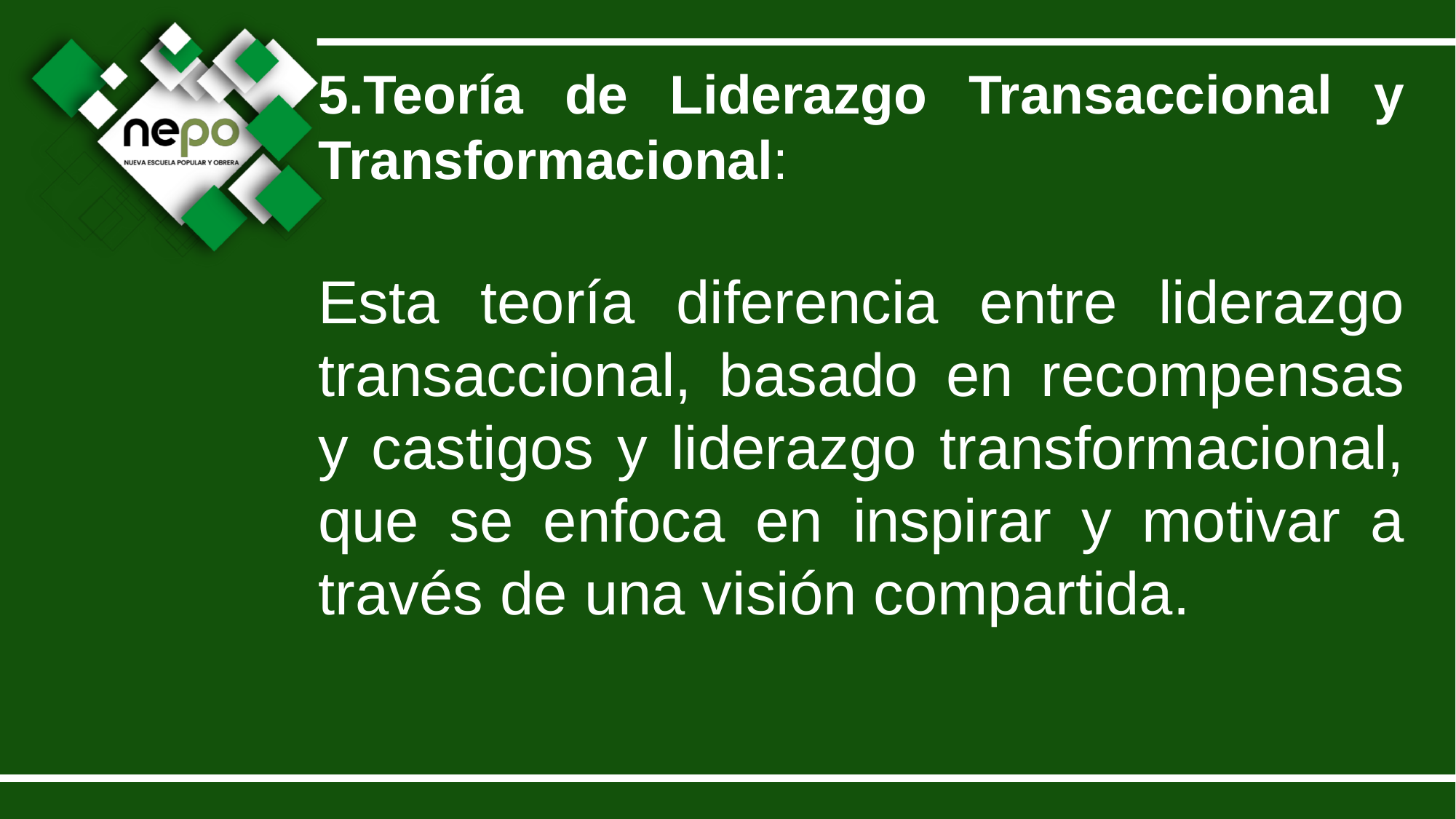

5.Teoría de Liderazgo Transaccional y Transformacional:

Esta teoría diferencia entre liderazgo transaccional, basado en recompensas y castigos y liderazgo transformacional, que se enfoca en inspirar y motivar a través de una visión compartida.